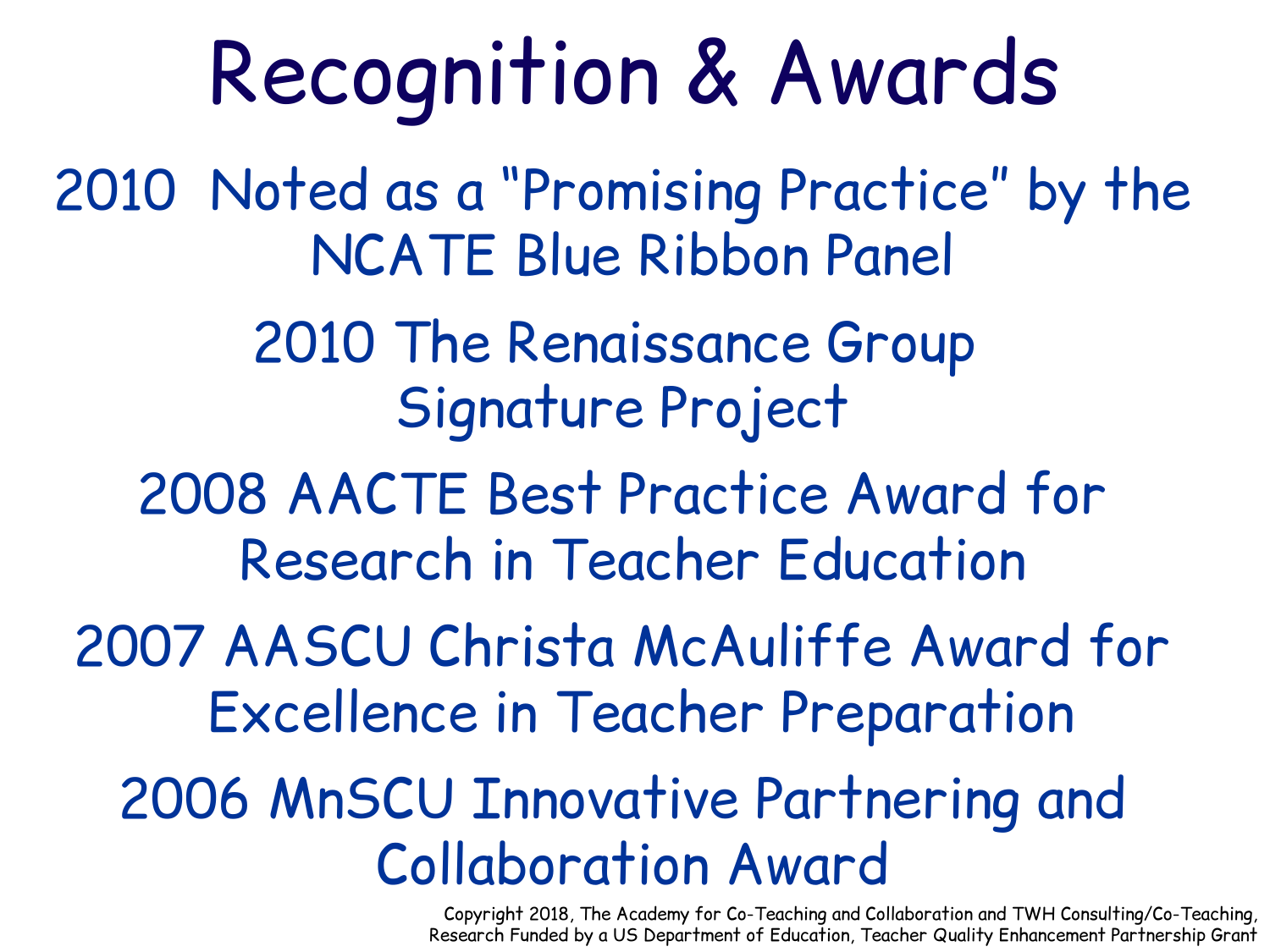

# Recognition & Awards
2010  Noted as a “Promising Practice” by the NCATE Blue Ribbon Panel

2010 The Renaissance Group
Signature Project

2008 AACTE Best Practice Award for Research in Teacher Education

2007 AASCU Christa McAuliffe Award for Excellence in Teacher Preparation

2006 MnSCU Innovative Partnering and Collaboration Award

Copyright 2018, The Academy for Co-Teaching and Collaboration and TWH Consulting/Co-Teaching,
Research Funded by a US Department of Education, Teacher Quality Enhancement Partnership Grant